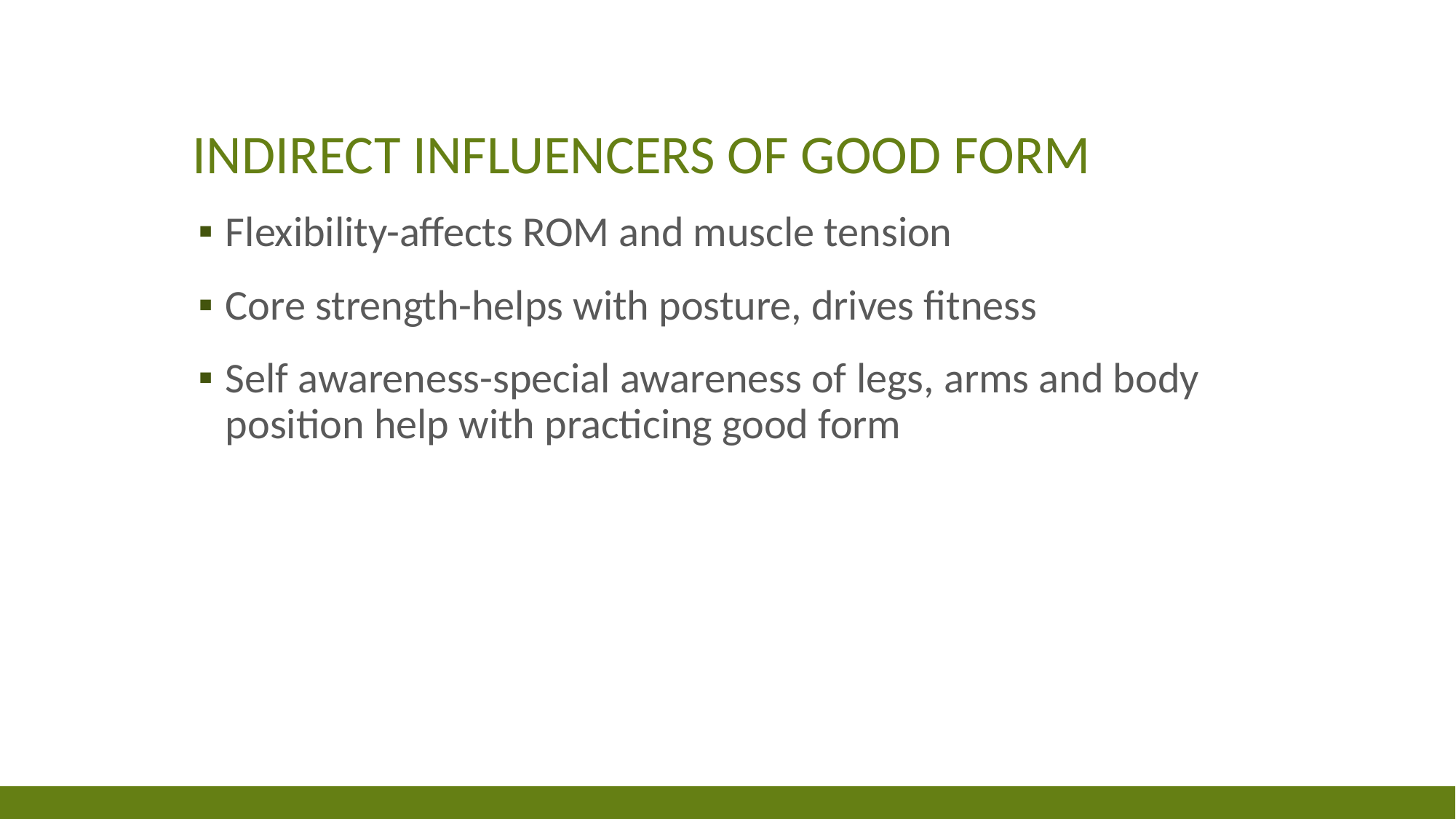

# Indirect influencers of Good form
Flexibility-affects ROM and muscle tension
Core strength-helps with posture, drives fitness
Self awareness-special awareness of legs, arms and body position help with practicing good form